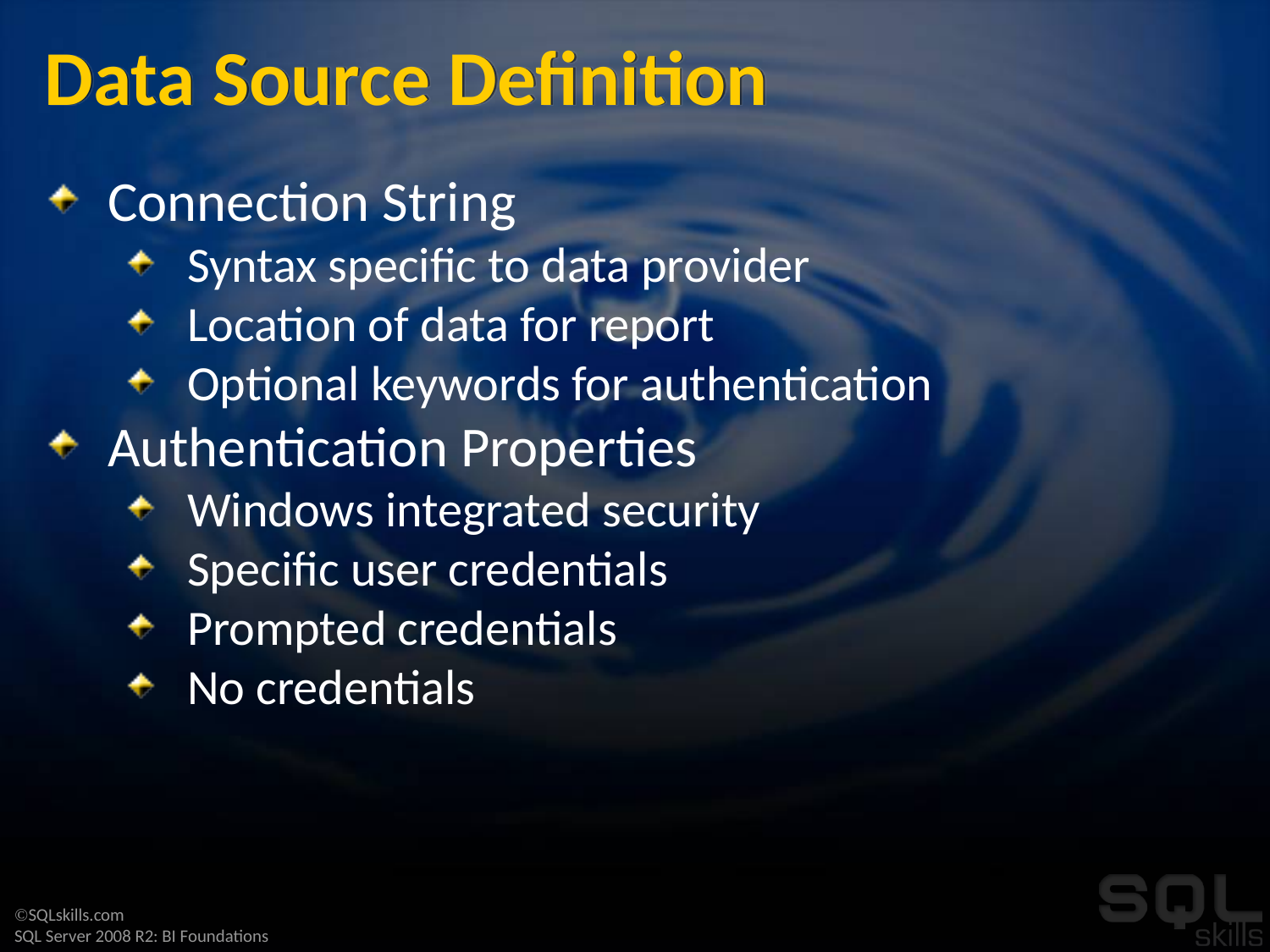

# Data Source Definition
Connection String
Syntax specific to data provider
Location of data for report
Optional keywords for authentication
Authentication Properties
Windows integrated security
Specific user credentials
Prompted credentials
No credentials